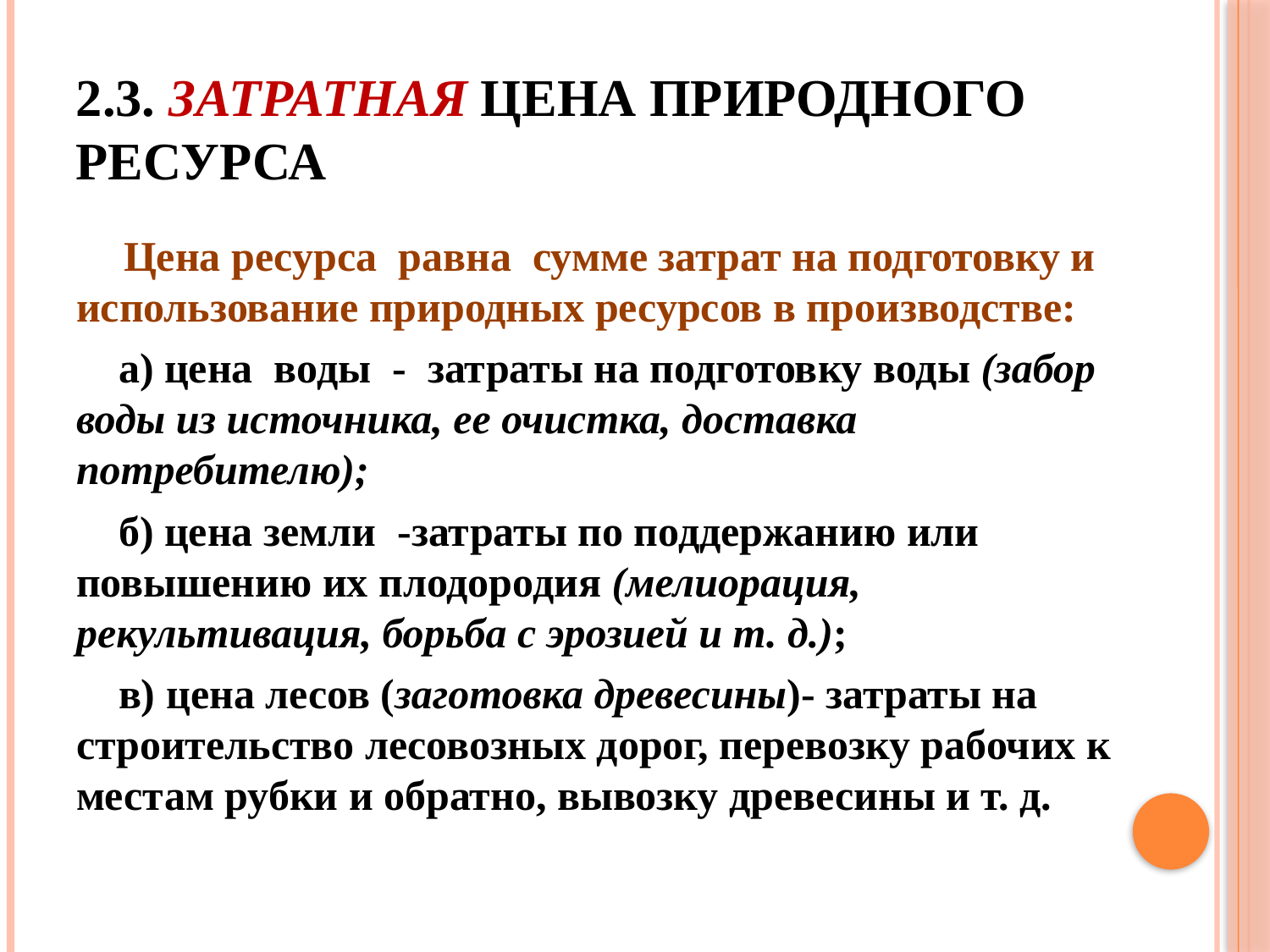

# 2.3. Затратная цена природного ресурса
    Цена ресурса  равна  сумме затрат на подготовку и использование природных ресурсов в производстве:
    а) цена  воды  -  затраты на подготовку воды (забор воды из источника, ее очистка, доставка потребителю);
    б) цена земли  -затраты по поддержанию или повышению их плодородия (мелиорация, рекультивация, борьба с эрозией и т. д.);
    в) цена лесов (заготовка древесины)- затраты на строительство лесовозных дорог, перевозку рабочих к местам рубки и обратно, вывозку древесины и т. д.